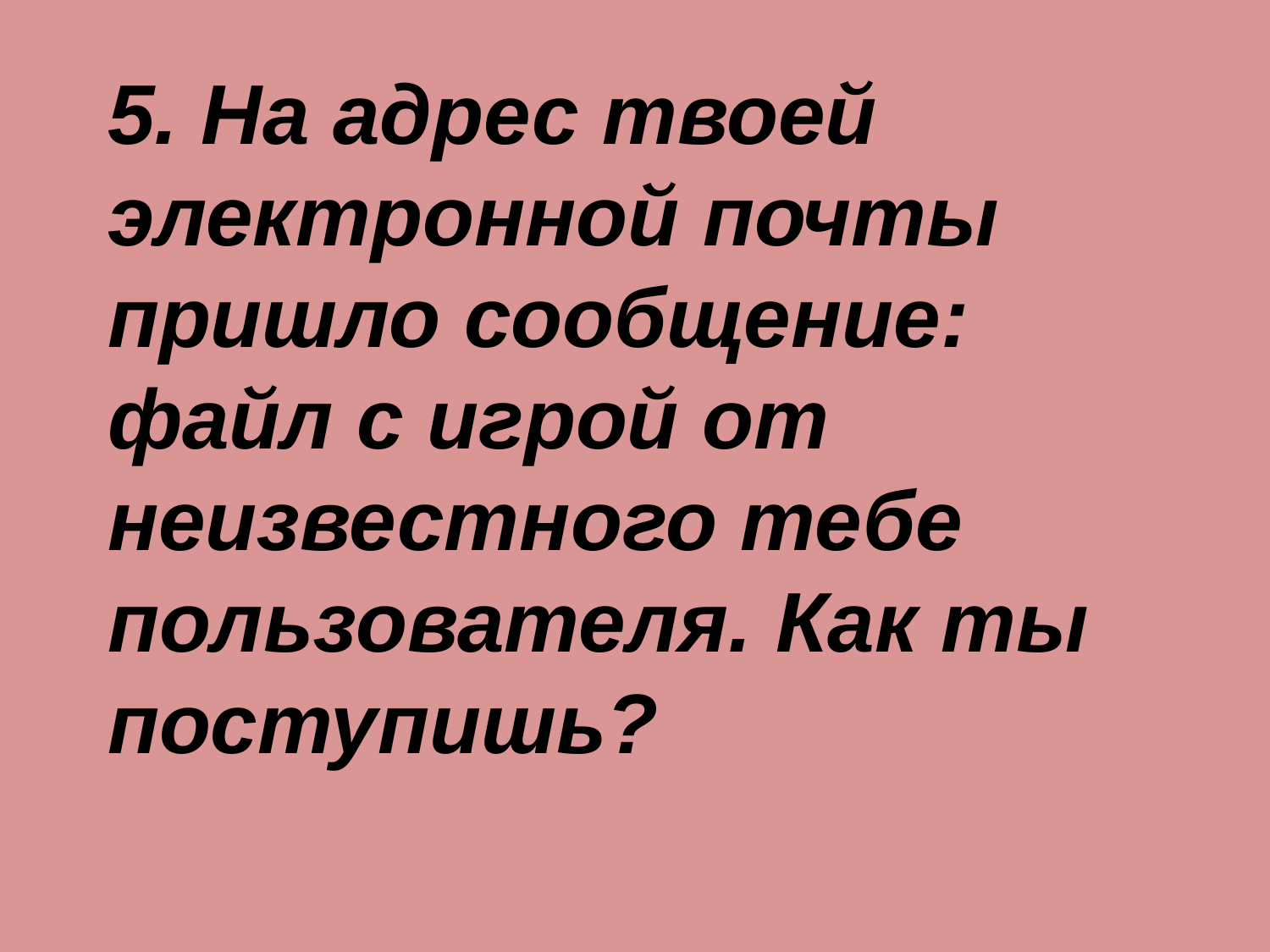

5. На адрес твоей электронной почты пришло сообщение: файл с игрой от неизвестного тебе пользователя. Как ты поступишь?